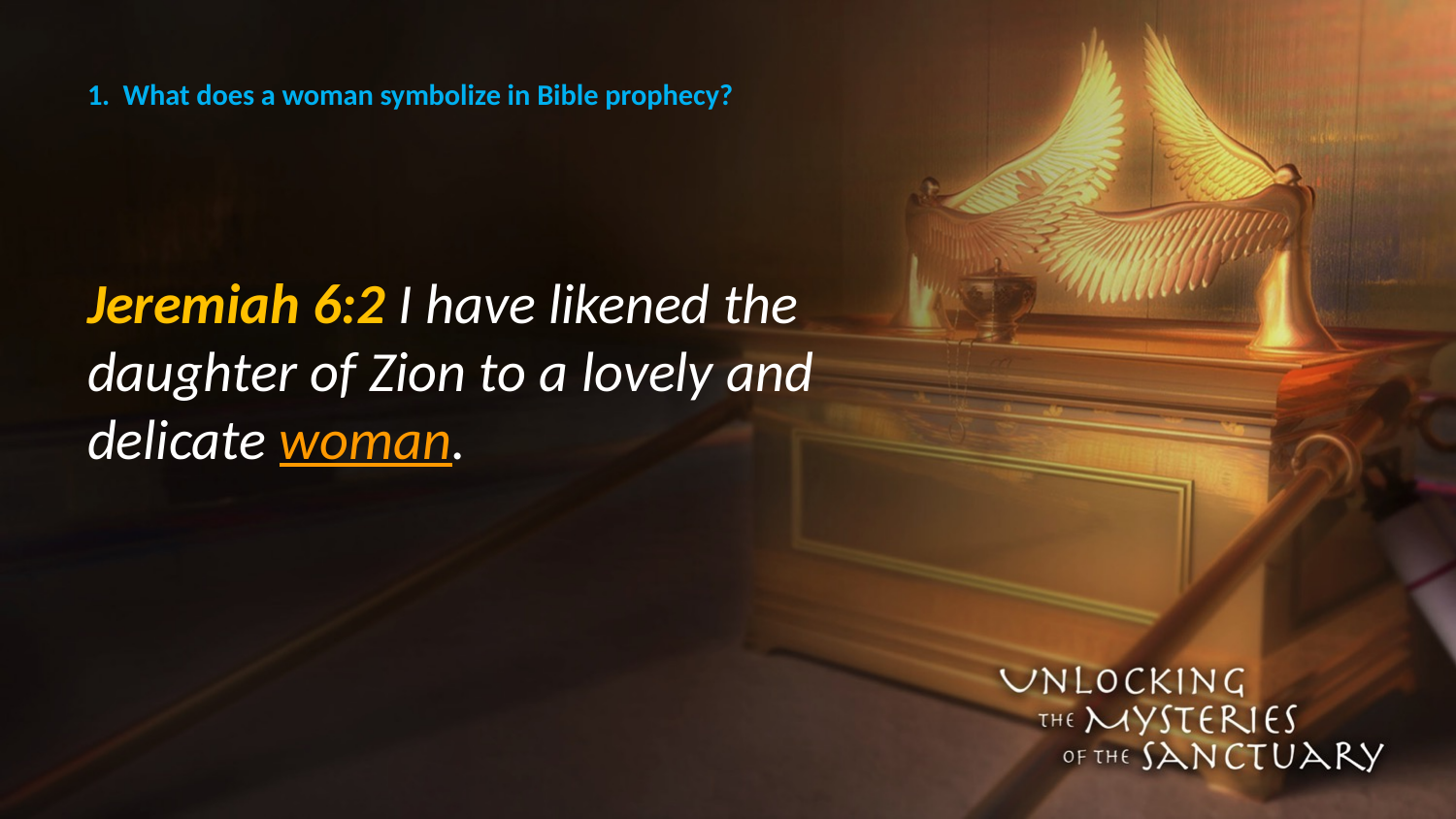

# 1.  What does a woman symbolize in Bible prophecy?

Jeremiah 6:2 I have likened the daughter of Zion to a lovely and delicate woman.